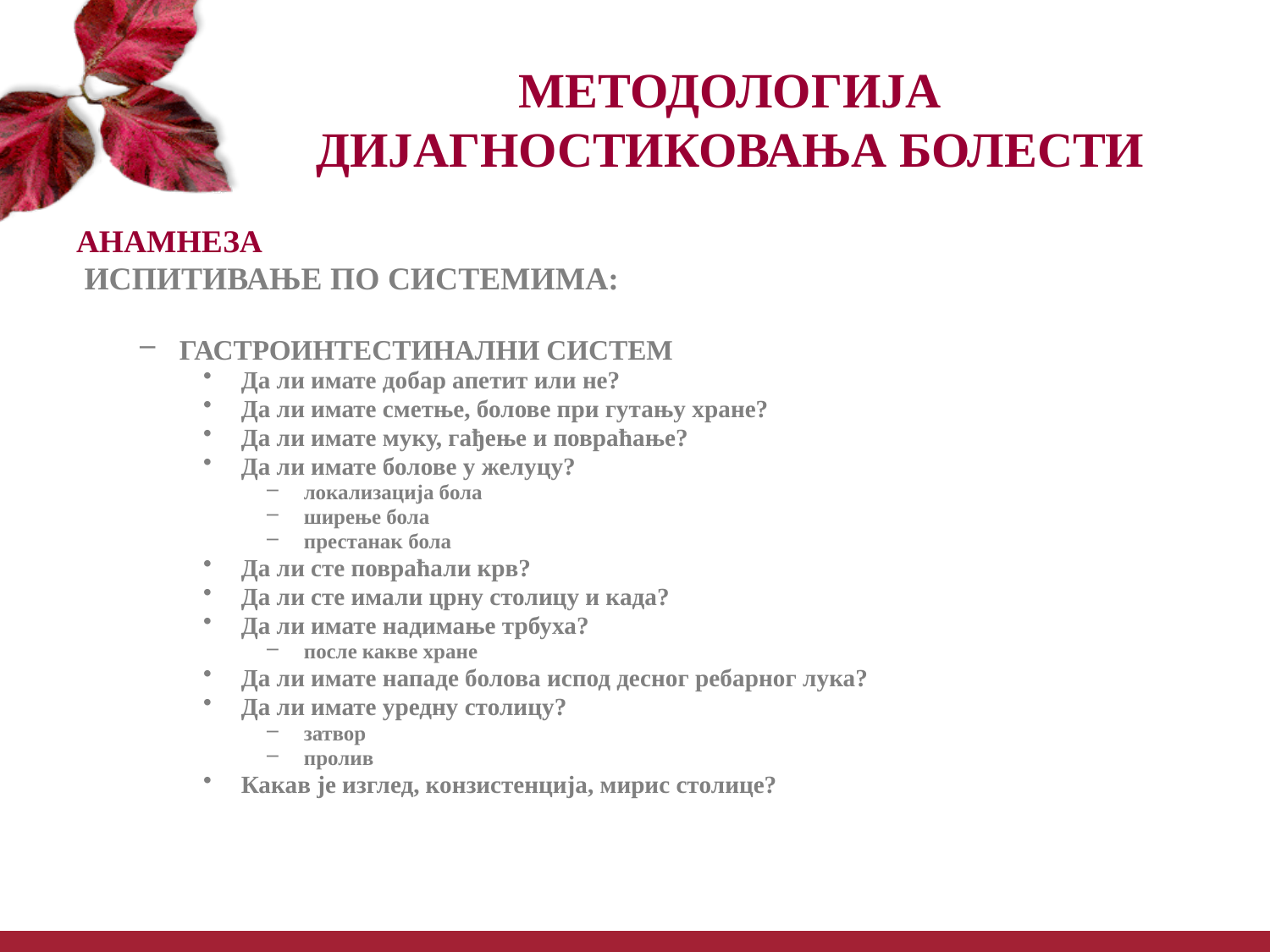

# МЕТОДОЛОГИЈА ДИЈАГНОСТИКОВАЊА БОЛЕСТИ
АНАМНЕЗА
 ИСПИТИВАЊЕ ПО СИСТЕМИМА:

ГАСТРОИНТЕСТИНАЛНИ СИСТЕМ
 Да ли имате добар апетит или не?
 Да ли имате сметње, болове при гутању хране?
 Да ли имате муку, гађење и повраћање?
 Да ли имате болове у желуцу?
 локализација бола
 ширење бола
 престанак бола
 Да ли сте повраћали крв?
 Да ли сте имали црну столицу и када?
 Да ли имате надимање трбуха?
 после какве хране
 Да ли имате нападе болова испод десног ребарног лука?
 Да ли имате уредну столицу?
 затвор
 пролив
 Какав је изглед, конзистенција, мирис столице?